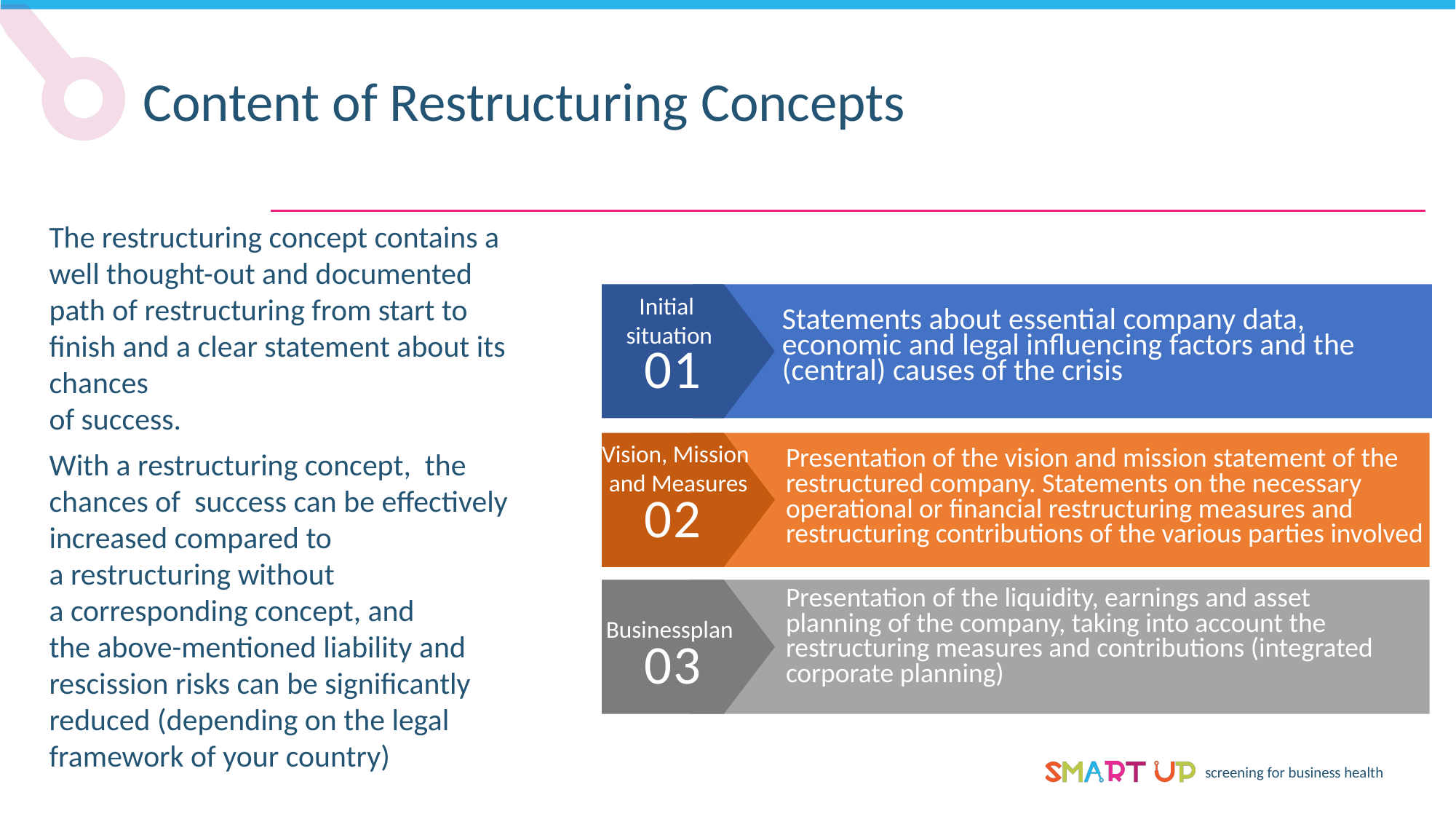

Content of Restructuring Concepts
The restructuring concept contains a well thought-out and documented path of restructuring from start to finish and a clear statement about its chances
of success.
With a restructuring concept,  the chances of  success can be effectively increased compared to 
a restructuring without
a corresponding concept, and
the above-mentioned liability and rescission risks can be significantly reduced (depending on the legal framework of your country)

Initial
situation
Statements about essential company data, economic and legal influencing factors and the (central) causes of the crisis
01
Vision, Mission
and Measures

Presentation of the vision and mission statement of the restructured company. Statements on the necessary operational or financial restructuring measures and restructuring contributions of the various parties involved
02
Liquidation

Presentation of the liquidity, earnings and asset planning of the company, taking into account the restructuring measures and contributions (integrated corporate planning)
Businessplan
03